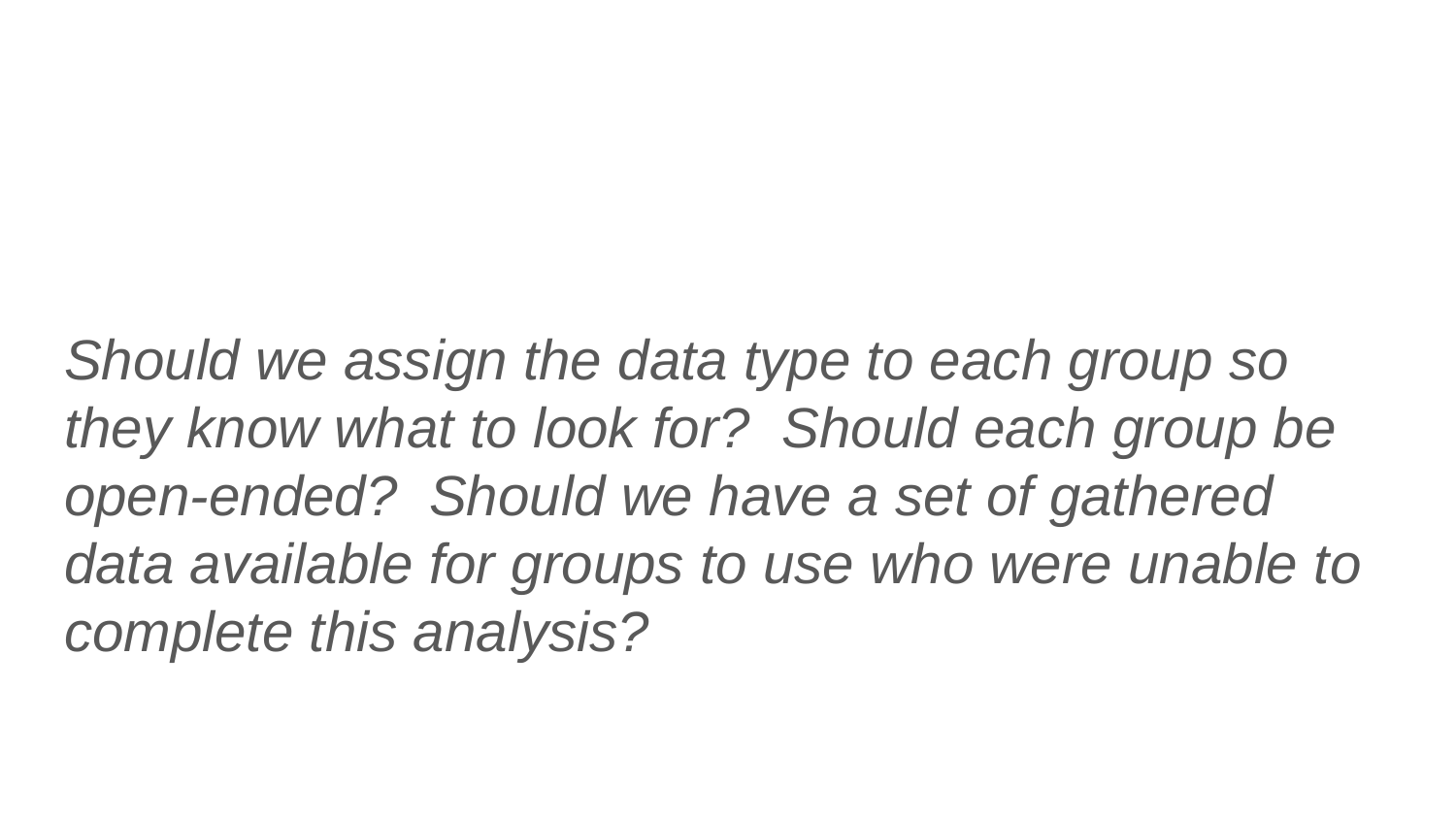

#
Should we assign the data type to each group so they know what to look for?  Should each group be open-ended?  Should we have a set of gathered data available for groups to use who were unable to complete this analysis?